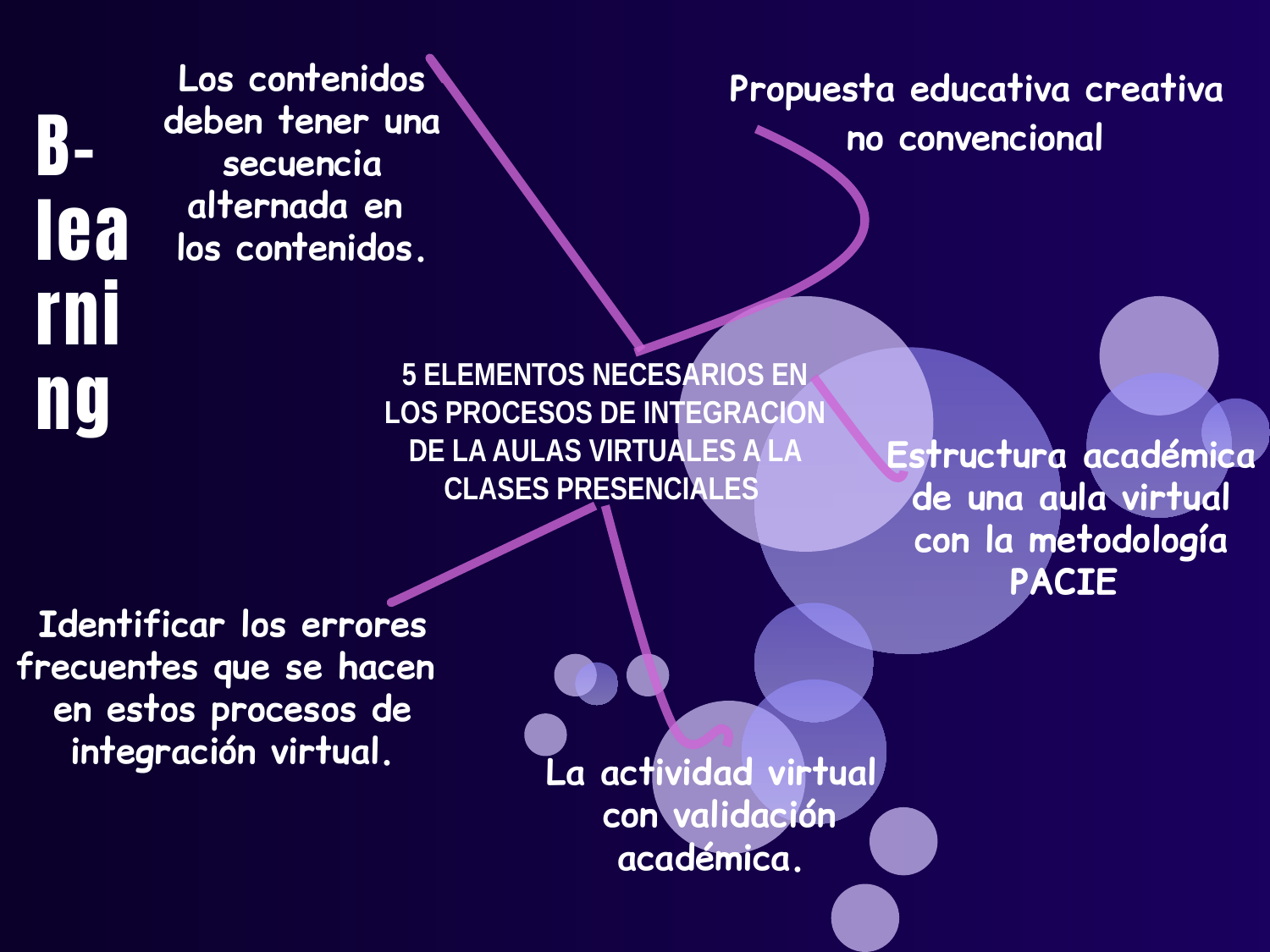

Los contenidos deben tener una secuencia alternada en  los contenidos.
Propuesta educativa creativa
 no convencional
# B-learning

5 ELEMENTOS NECESARIOS EN LOS PROCESOS DE INTEGRACION DE LA AULAS VIRTUALES A LA CLASES PRESENCIALES

Estructura académica de una aula virtual con la metodología PACIE

Identificar los errores frecuentes que se hacen  en estos procesos de integración virtual.
La actividad virtual
con validación académica.